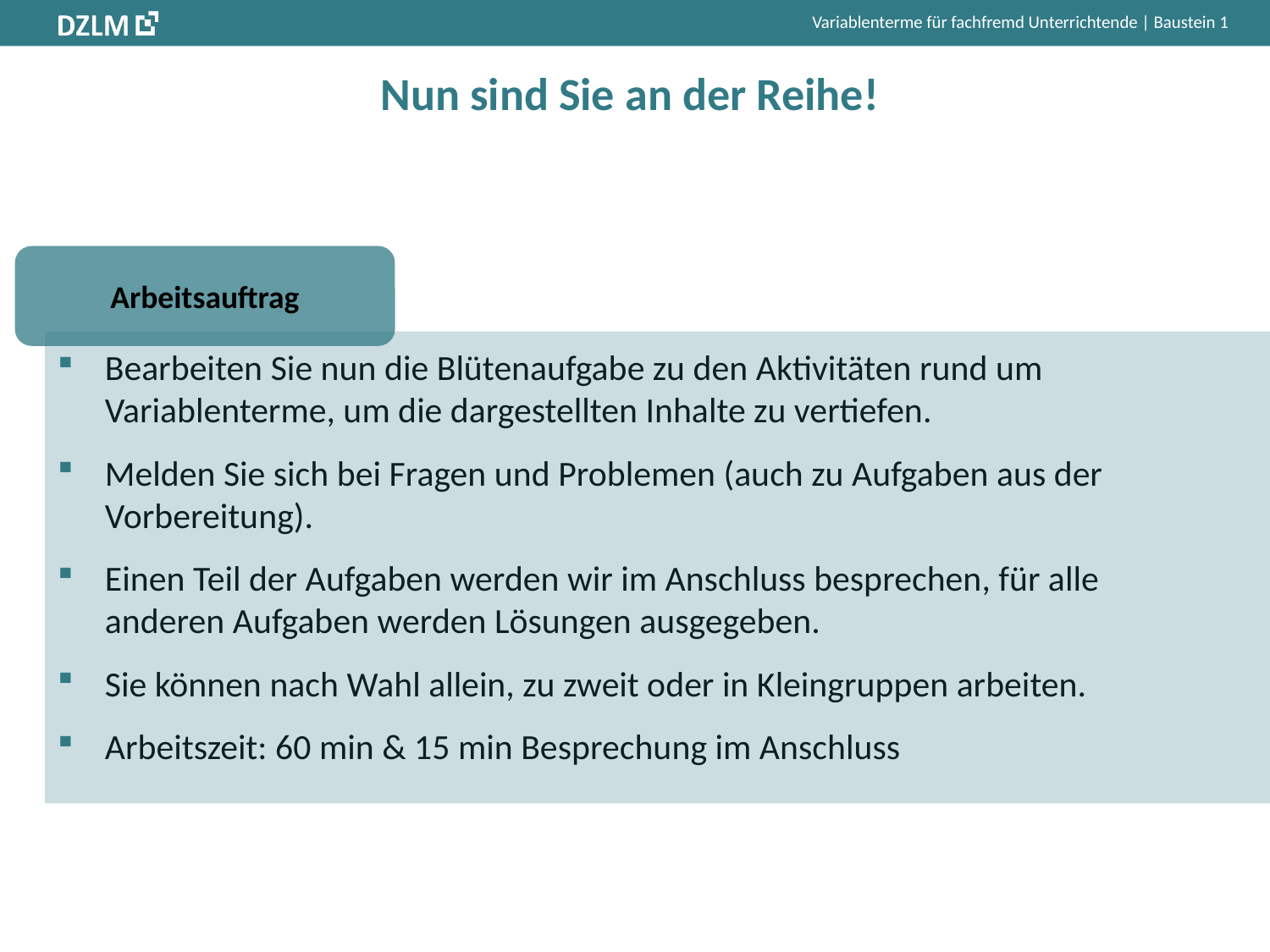

# Nun sind Sie an der Reihe!

Bearbeiten Sie nun die Blütenaufgabe zu den Aktivitäten rund um Variablenterme, um die dargestellten Inhalte zu vertiefen.
Melden Sie sich bei Fragen und Problemen (auch zu Aufgaben aus der Vorbereitung).
Einen Teil der Aufgaben werden wir im Anschluss besprechen, für alle anderen Aufgaben werden Lösungen ausgegeben.
Sie können nach Wahl allein, zu zweit oder in Kleingruppen arbeiten.
Arbeitszeit: 60 min & 15 min Besprechung im Anschluss

Arbeitsauftrag